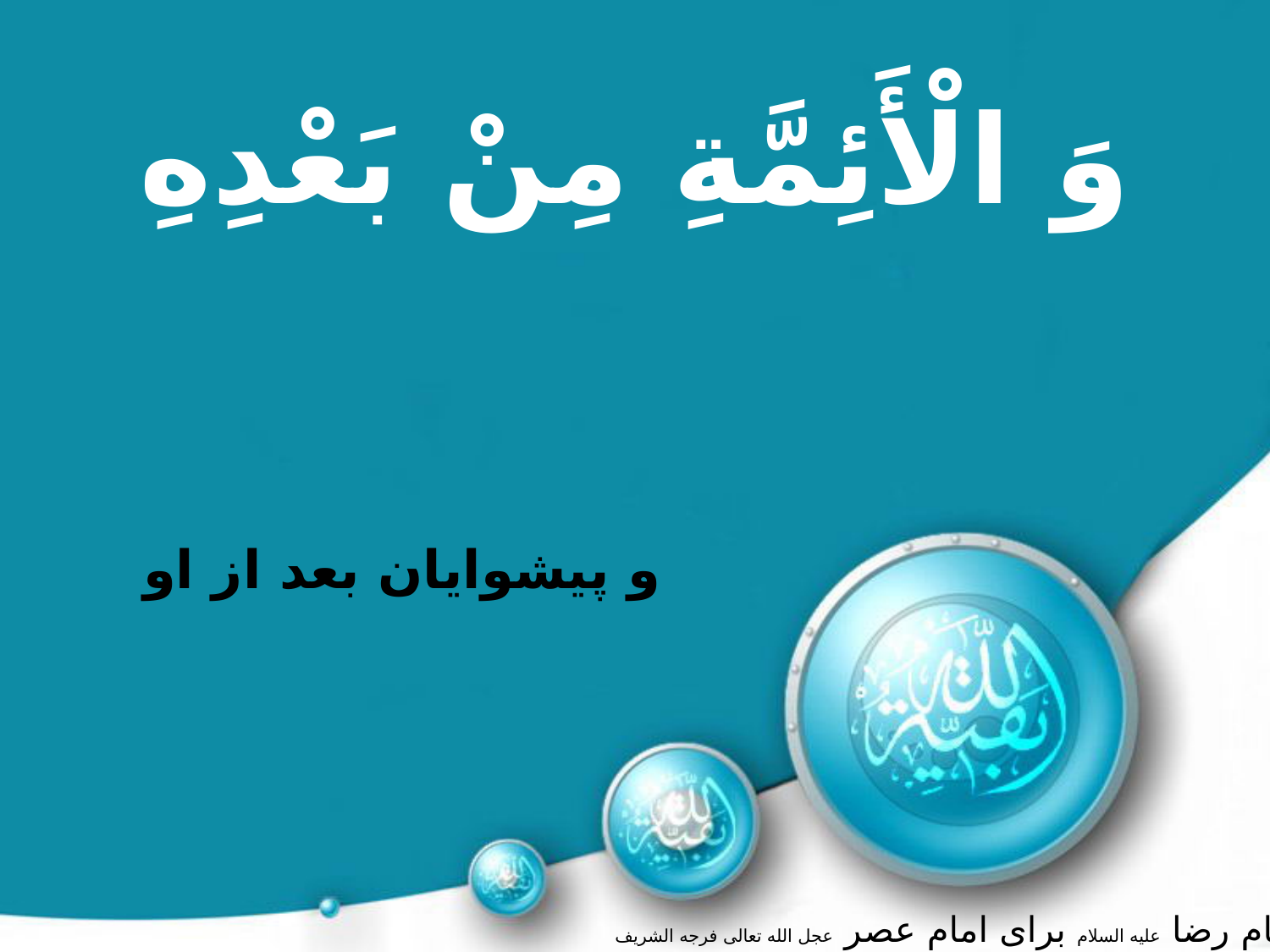

وَ الْأَئِمَّةِ مِنْ بَعْدِهِ
و پيشوايان بعد از او